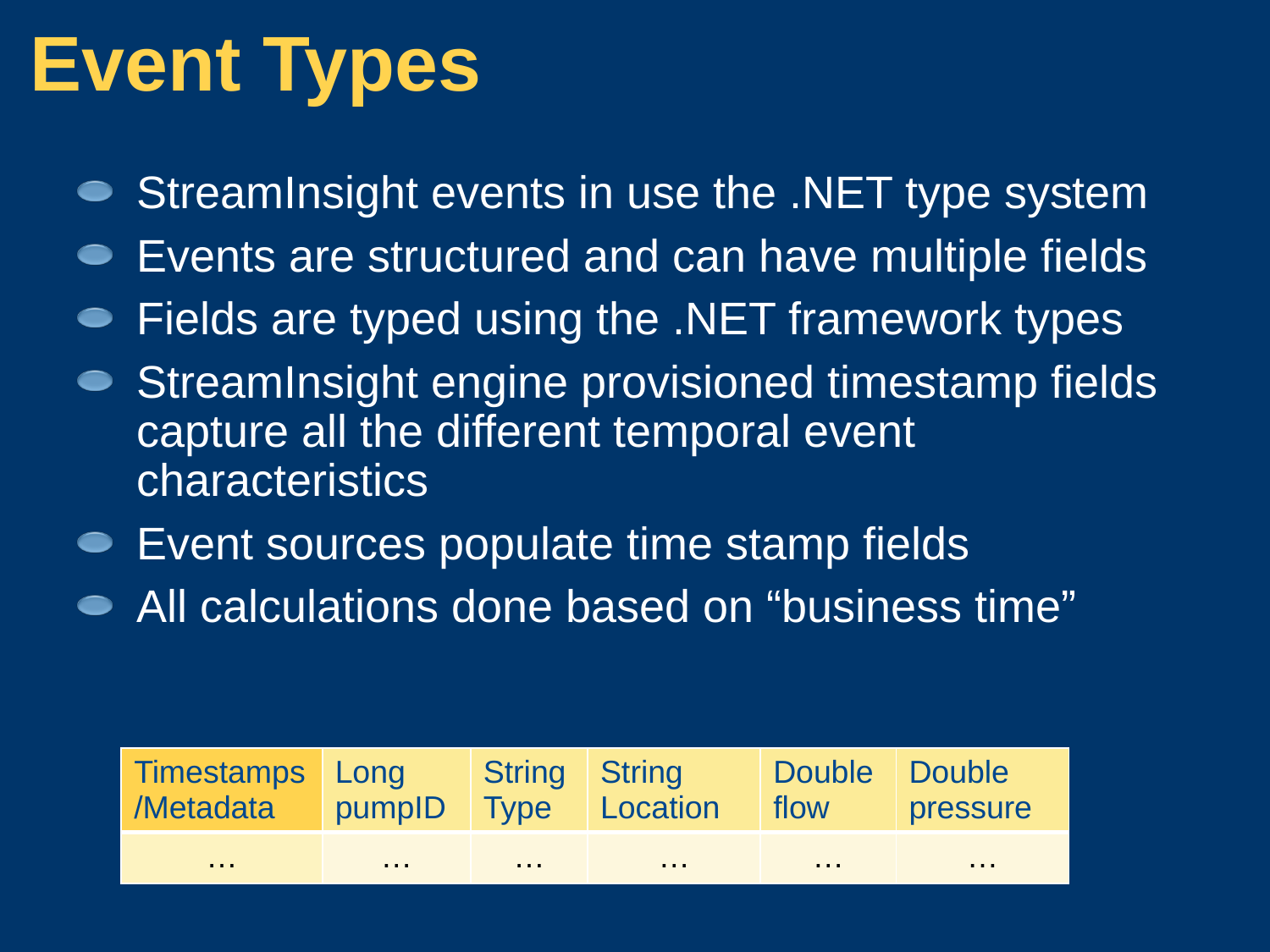

# Event Types
StreamInsight events in use the .NET type system
Events are structured and can have multiple fields
Fields are typed using the .NET framework types
StreamInsight engine provisioned timestamp fields capture all the different temporal event characteristics
Event sources populate time stamp fields
All calculations done based on “business time”
| Timestamps/Metadata | Long pumpID | String Type | String Location | Double flow | Double pressure |
| --- | --- | --- | --- | --- | --- |
| … | … | … | … | … | … |